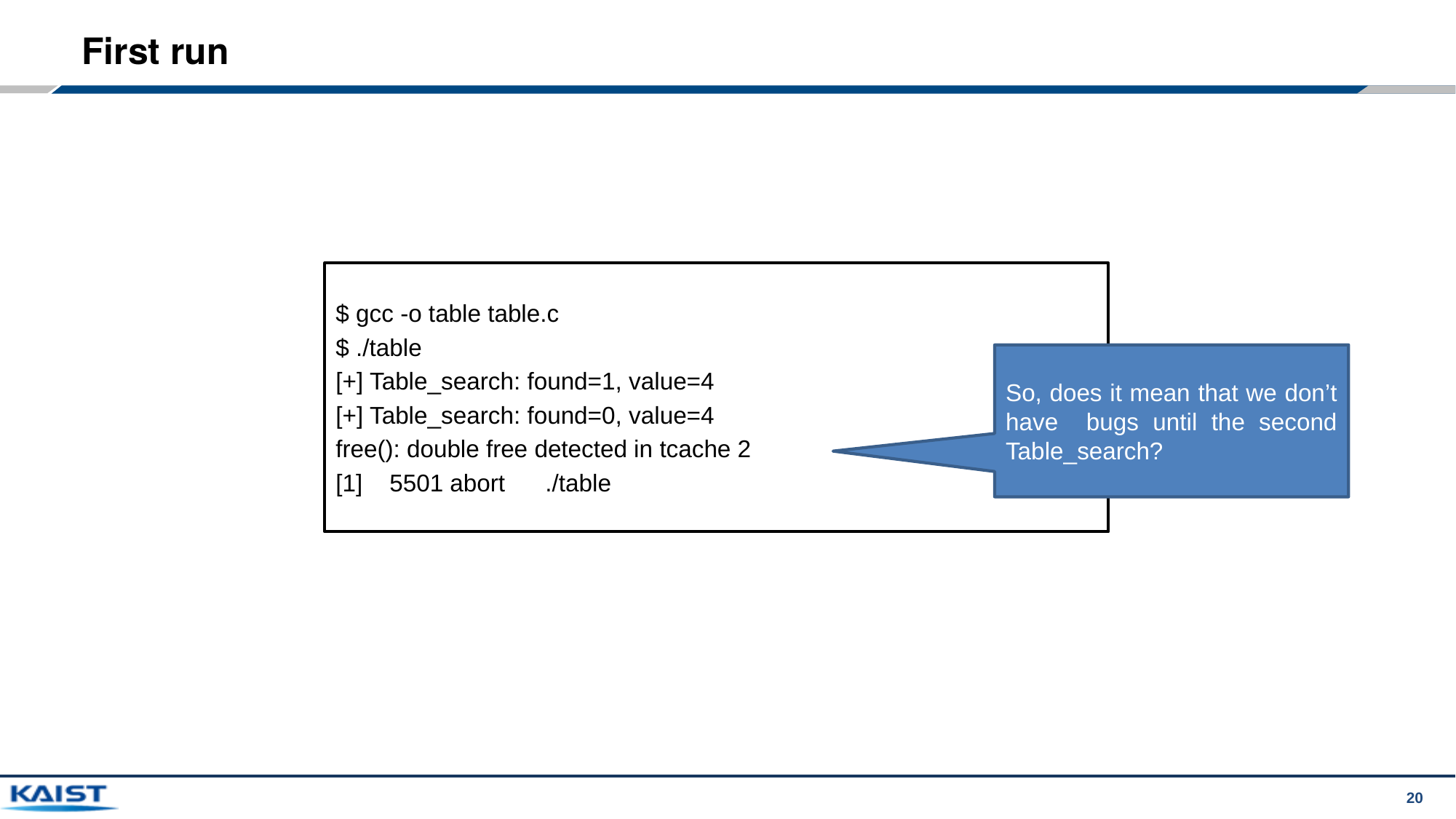

# First run
$ gcc -o table table.c
$ ./table
[+] Table_search: found=1, value=4
[+] Table_search: found=0, value=4
free(): double free detected in tcache 2
[1]    5501 abort      ./table
So, does it mean that we don’t have  bugs until the second Table_search?